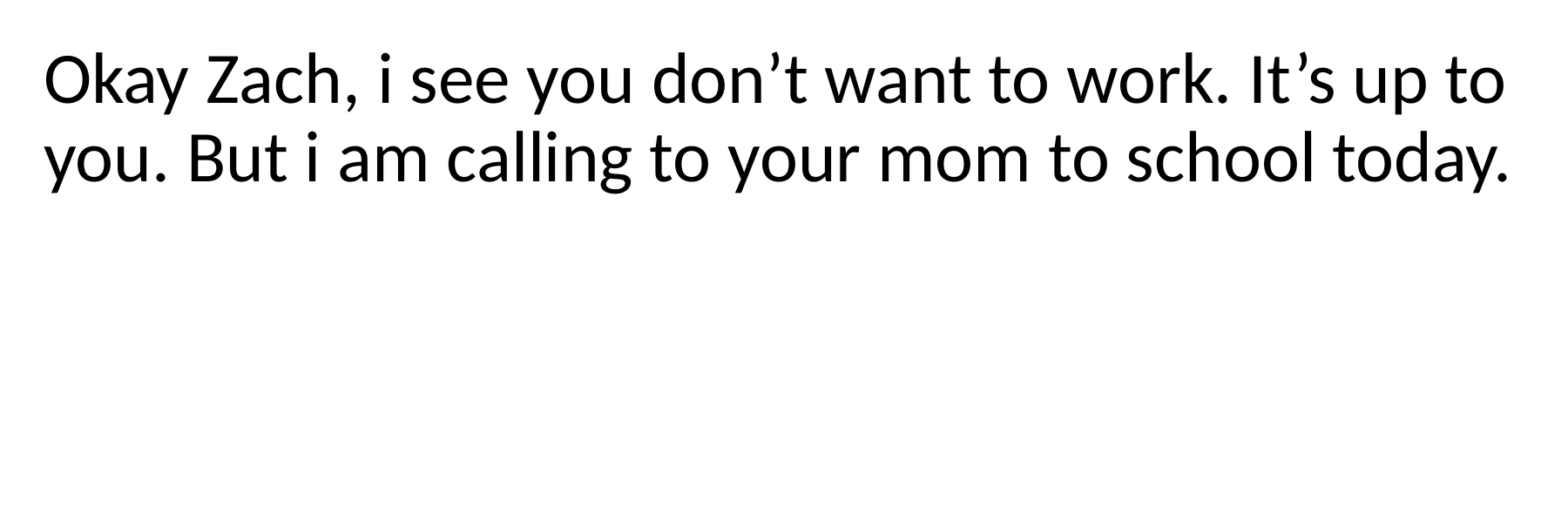

Okay Zach, i see you don’t want to work. It’s up to you. But i am calling to your mom to school today.